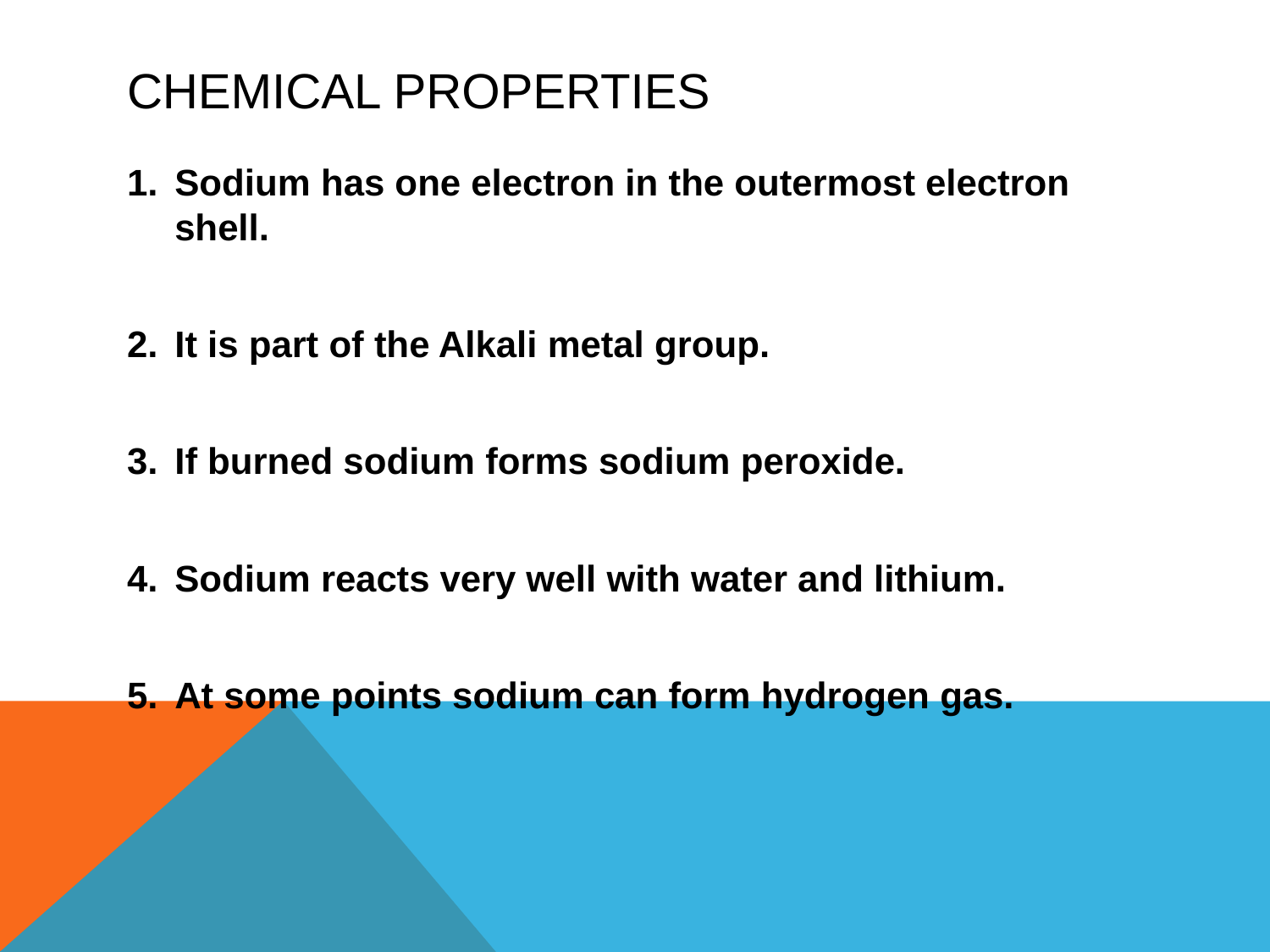

# Chemical properties
Sodium has one electron in the outermost electron shell.

It is part of the Alkali metal group.

If burned sodium forms sodium peroxide.

Sodium reacts very well with water and lithium.

At some points sodium can form hydrogen gas.